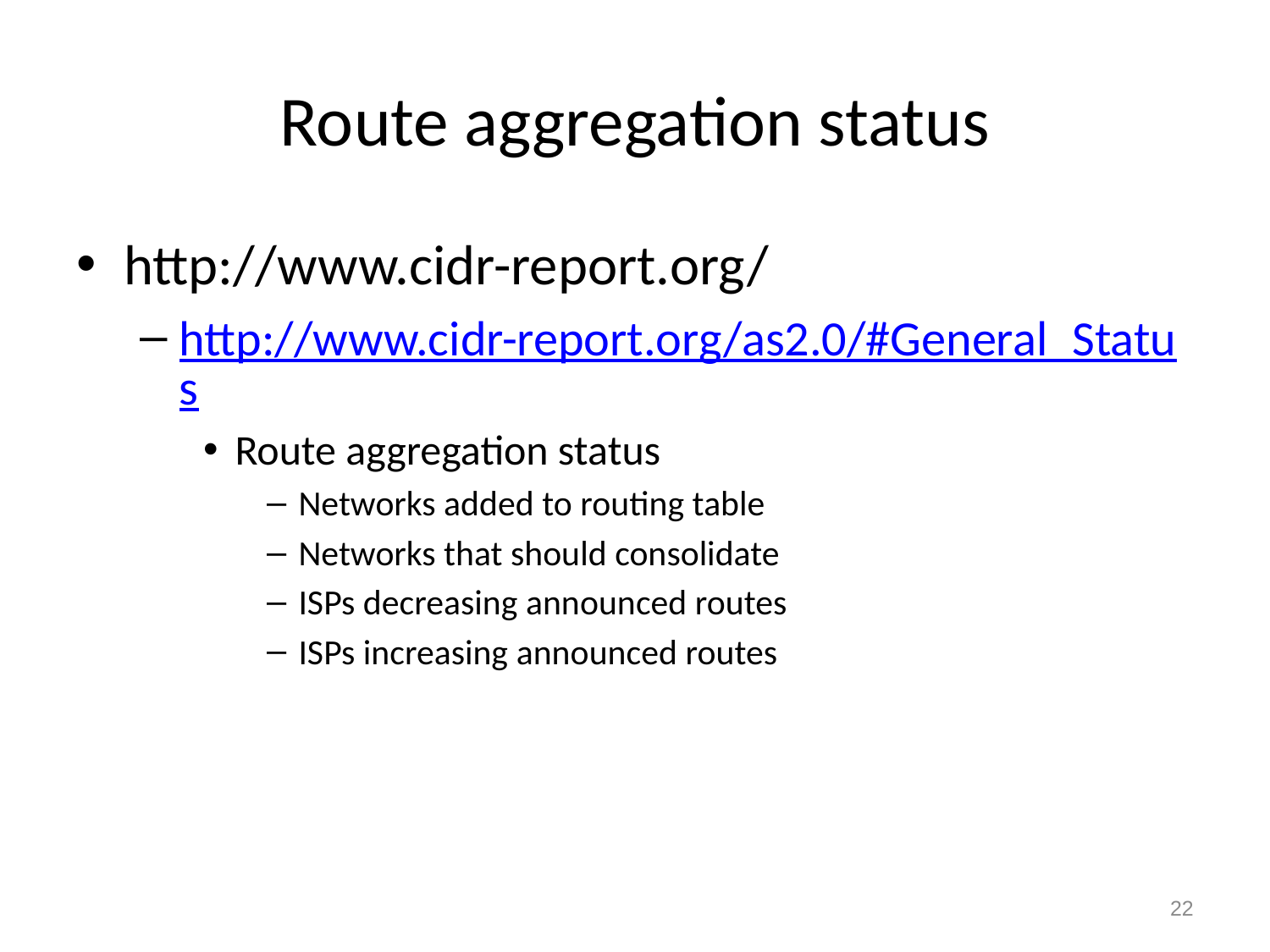

# Route aggregation status
http://www.cidr-report.org/
http://www.cidr-report.org/as2.0/#General_Status
Route aggregation status
Networks added to routing table
Networks that should consolidate
ISPs decreasing announced routes
ISPs increasing announced routes
22